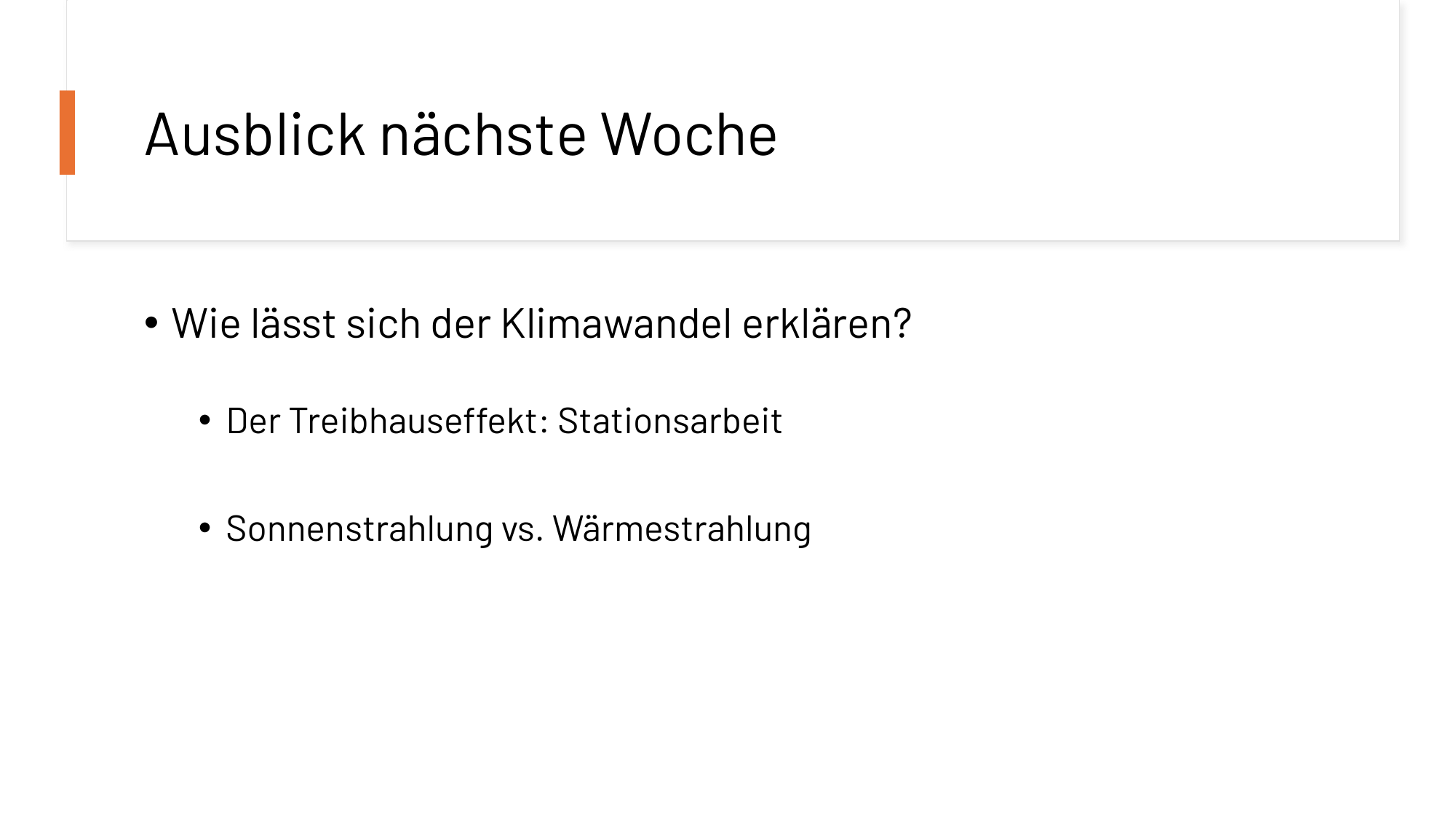

# Ausblick nächste Woche

Wie lässt sich der Klimawandel erklären?

Der Treibhauseffekt: Stationsarbeit

Sonnenstrahlung vs. Wärmestrahlung
12